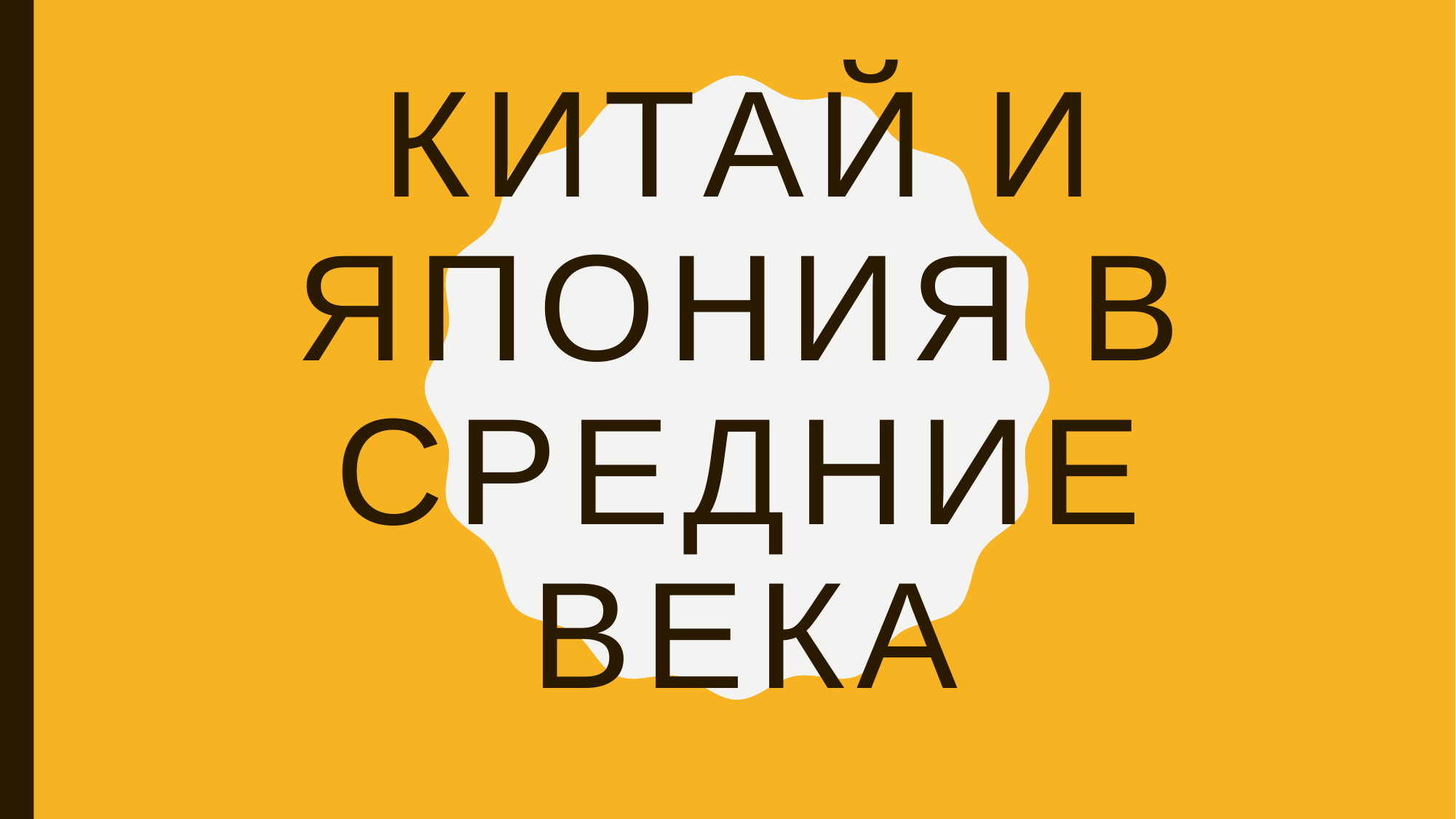

# Китай и Япония в средние века